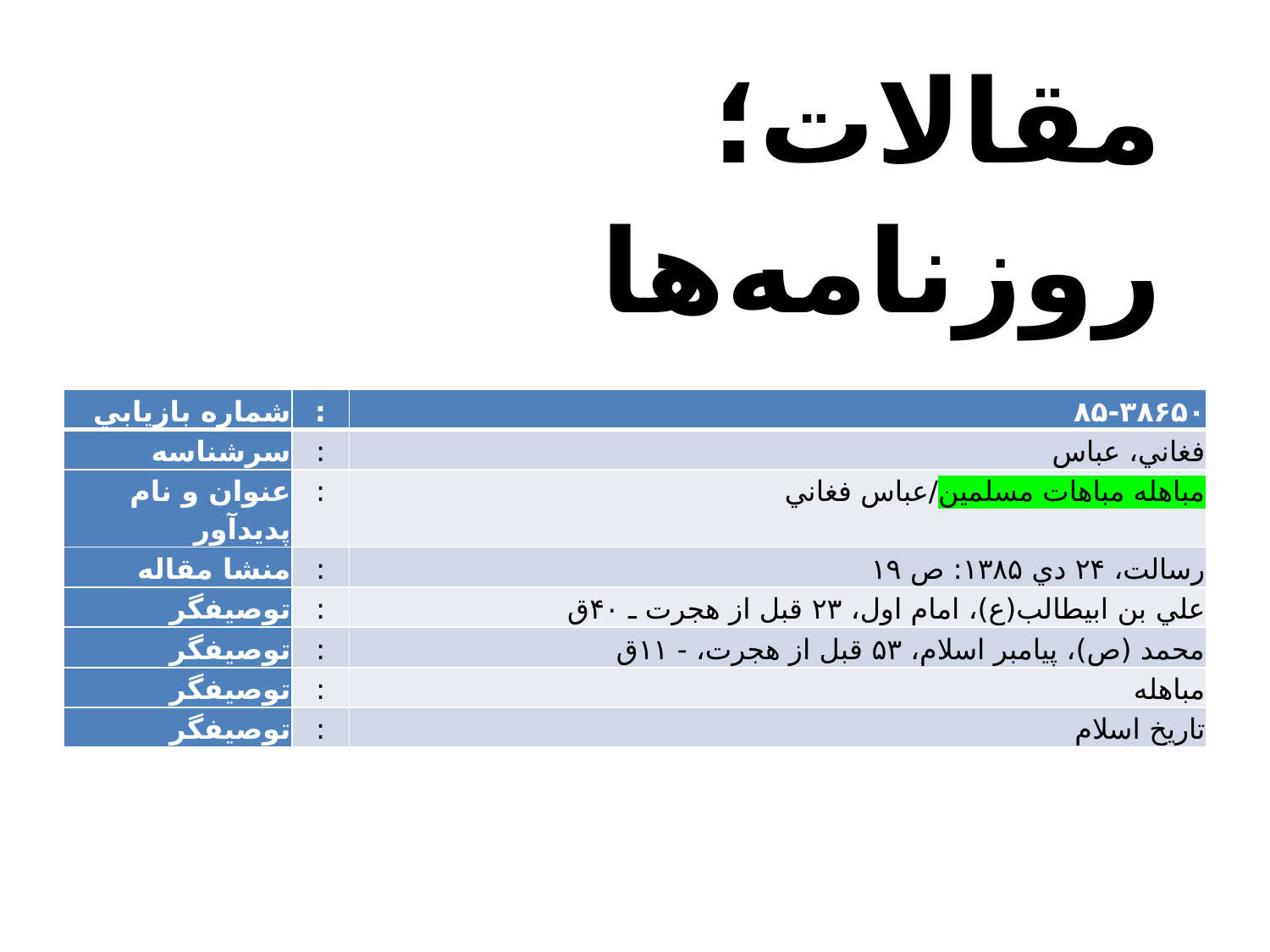

مقالات؛ روزنامه‌ها

| ‏شماره بازيابي | : | ۸۵-۳۸۶۵۰ |
| --- | --- | --- |
| ‏سرشناسه | : | فغاني، عباس |
| ‏عنوان و نام پديدآور | : | مباهله مباهات مسلمين/عباس فغاني |
| ‏منشا مقاله | : | رسالت، ۲۴ دي ۱۳۸۵: ص ۱۹ |
| ‏توصيفگر | : | علي‌ بن ابيطالب(ع)، امام اول، ۲۳ قبل از هجرت ـ ۴۰ق |
| ‏توصيفگر | : | محمد (ص)، پيامبر اسلام، ۵۳ قبل از هجرت، - ۱۱ق |
| ‏توصيفگر | : | م‍ب‍اه‍ل‍ه‌ |
| ‏توصيفگر | : | ت‍اري‍خ‌ اس‍لام‌ |